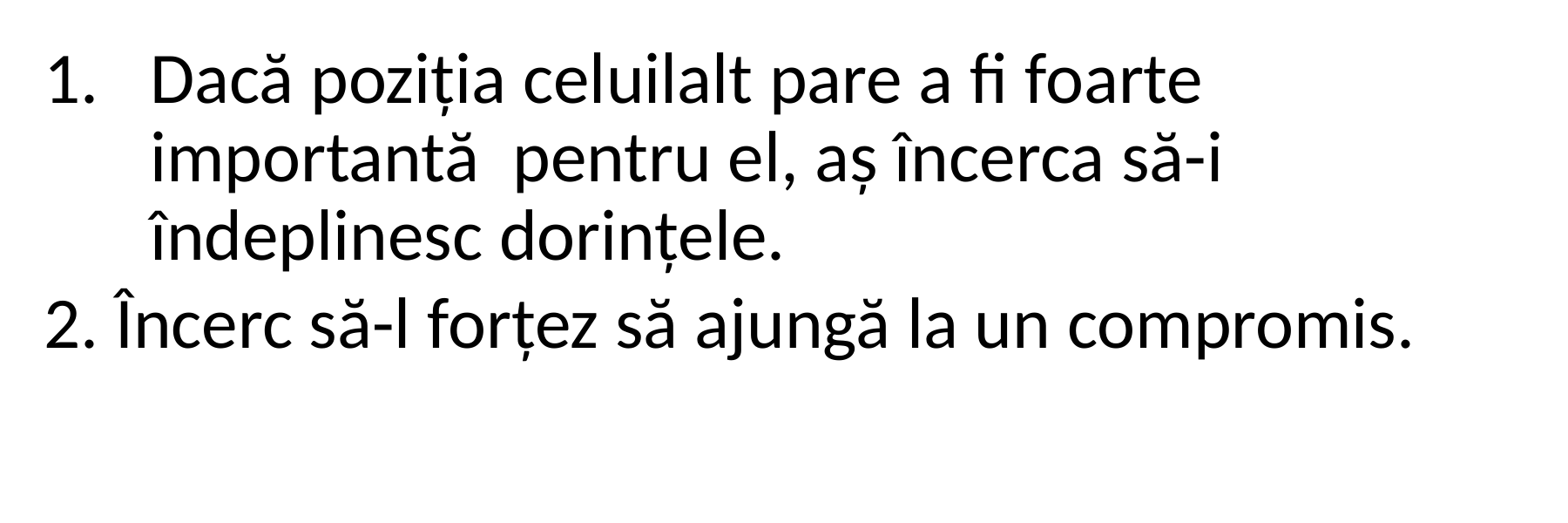

Dacă poziția celuilalt pare a fi foarte importantă  pentru el, aș încerca să-i îndeplinesc dorințele.
2. Încerc să-l forțez să ajungă la un compromis.